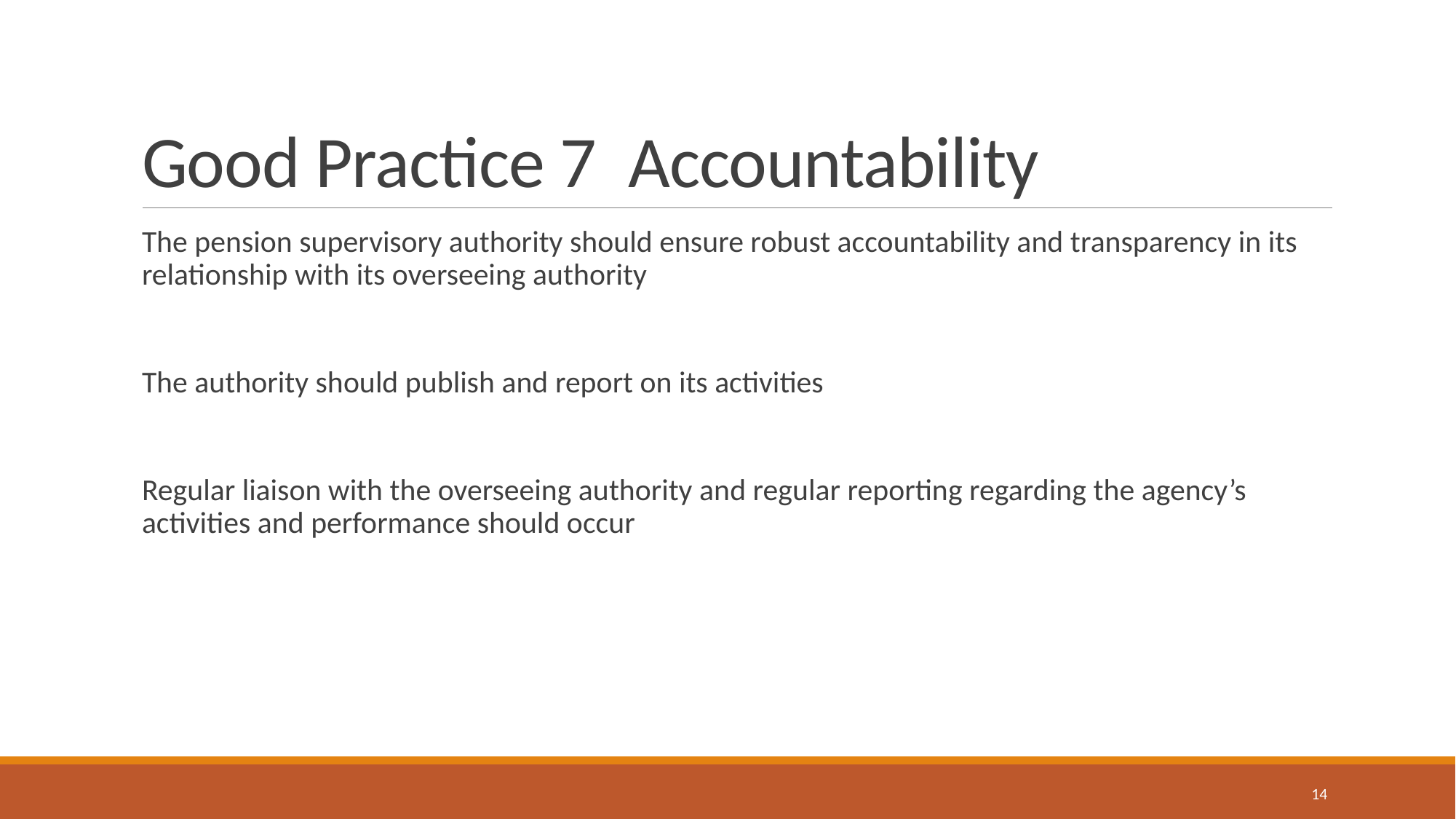

# Good Practice 7  Accountability
The pension supervisory authority should ensure robust accountability and transparency in its relationship with its overseeing authority

The authority should publish and report on its activities

Regular liaison with the overseeing authority and regular reporting regarding the agency’s activities and performance should occur
14